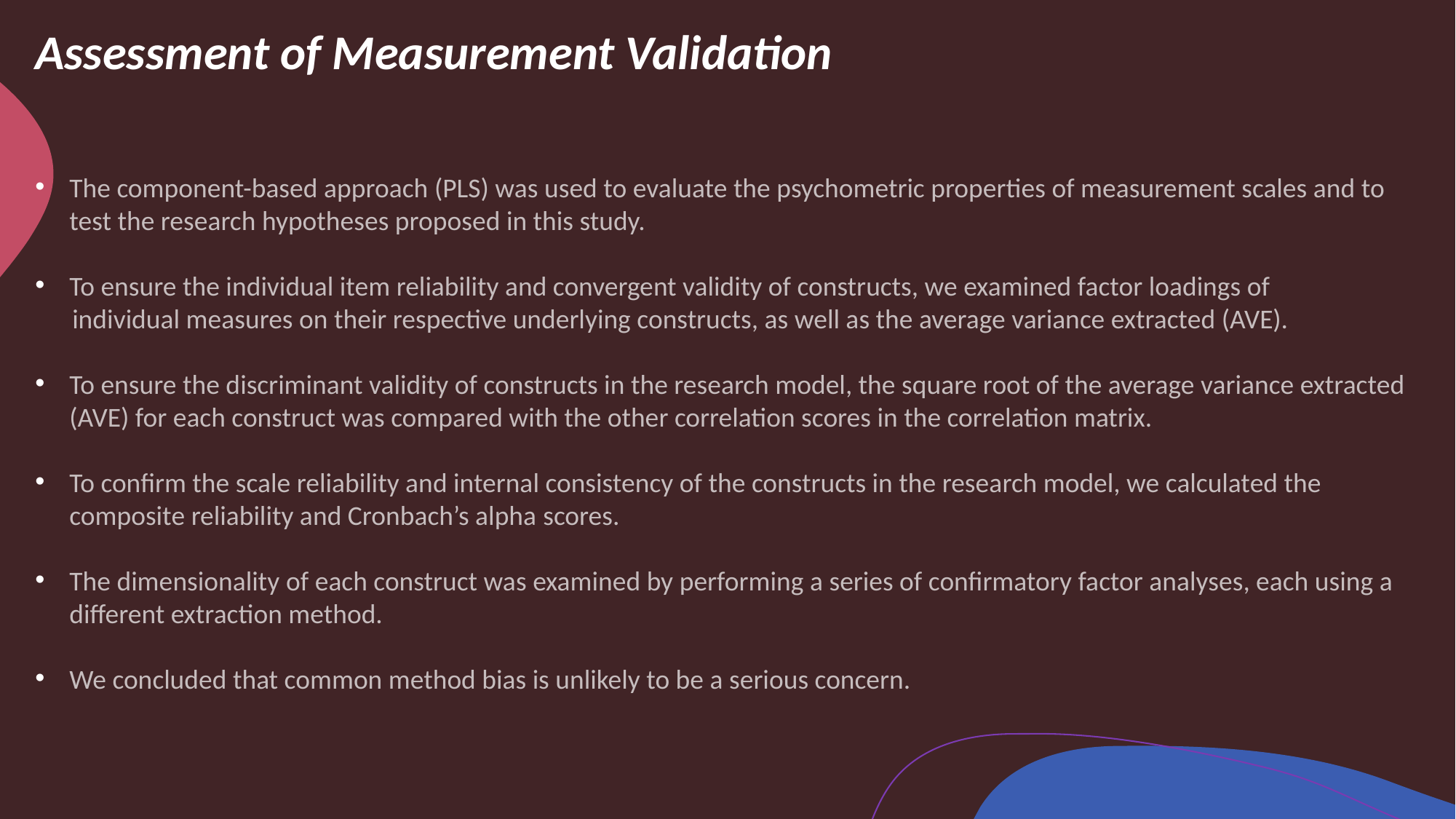

Assessment of Measurement Validation

The component-based approach (PLS) was used to evaluate the psychometric properties of measurement scales and to test the research hypotheses proposed in this study.

To ensure the individual item reliability and convergent validity of constructs, we examined factor loadings of
      individual measures on their respective underlying constructs, as well as the average variance extracted (AVE).

To ensure the discriminant validity of constructs in the research model, the square root of the average variance extracted (AVE) for each construct was compared with the other correlation scores in the correlation matrix.

To confirm the scale reliability and internal consistency of the constructs in the research model, we calculated the composite reliability and Cronbach’s alpha scores.

The dimensionality of each construct was examined by performing a series of confirmatory factor analyses, each using a different extraction method.

We concluded that common method bias is unlikely to be a serious concern.